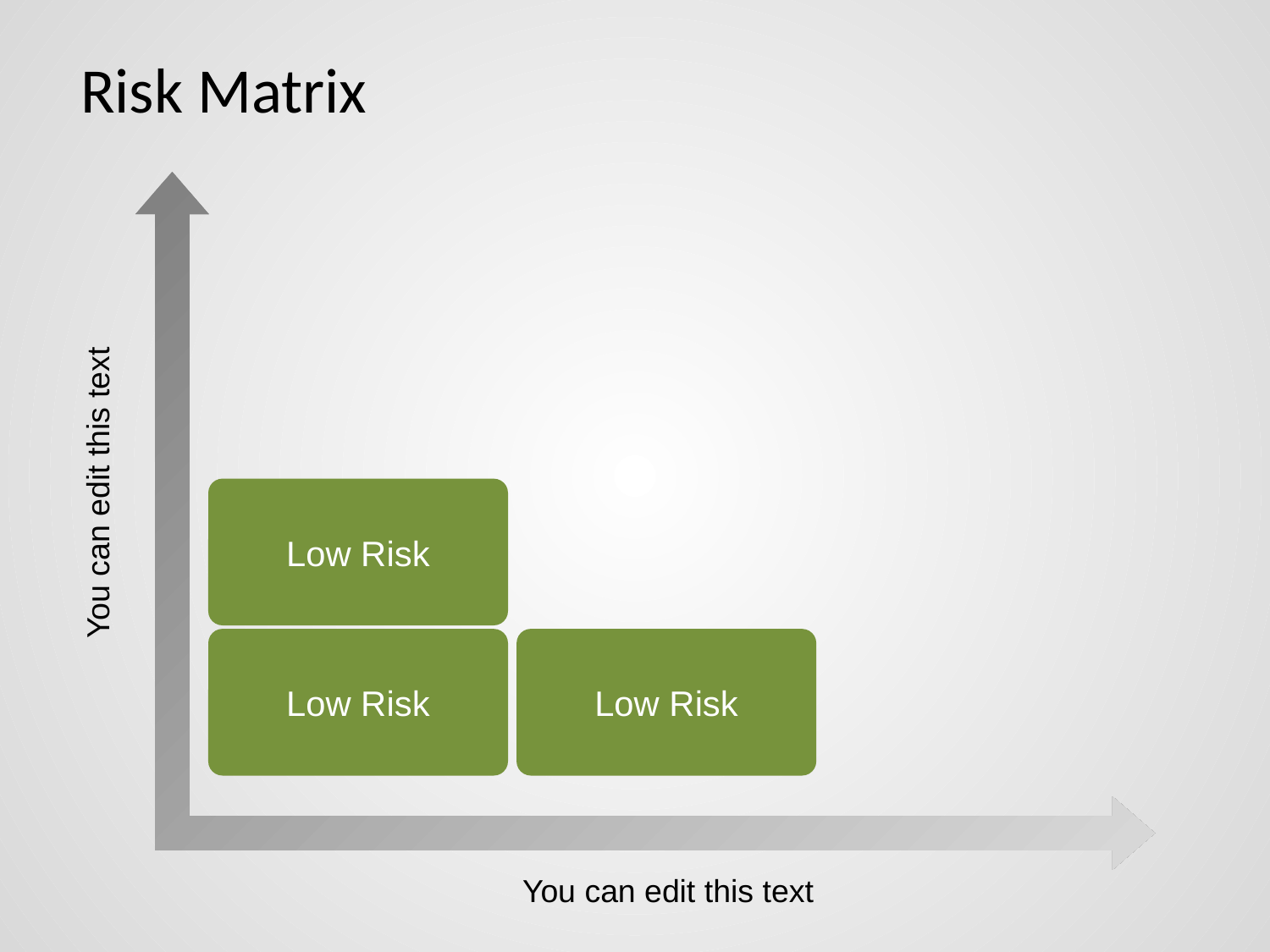

# Risk Matrix

You can edit this text

Low Risk

Low Risk

Low Risk
You can edit this text